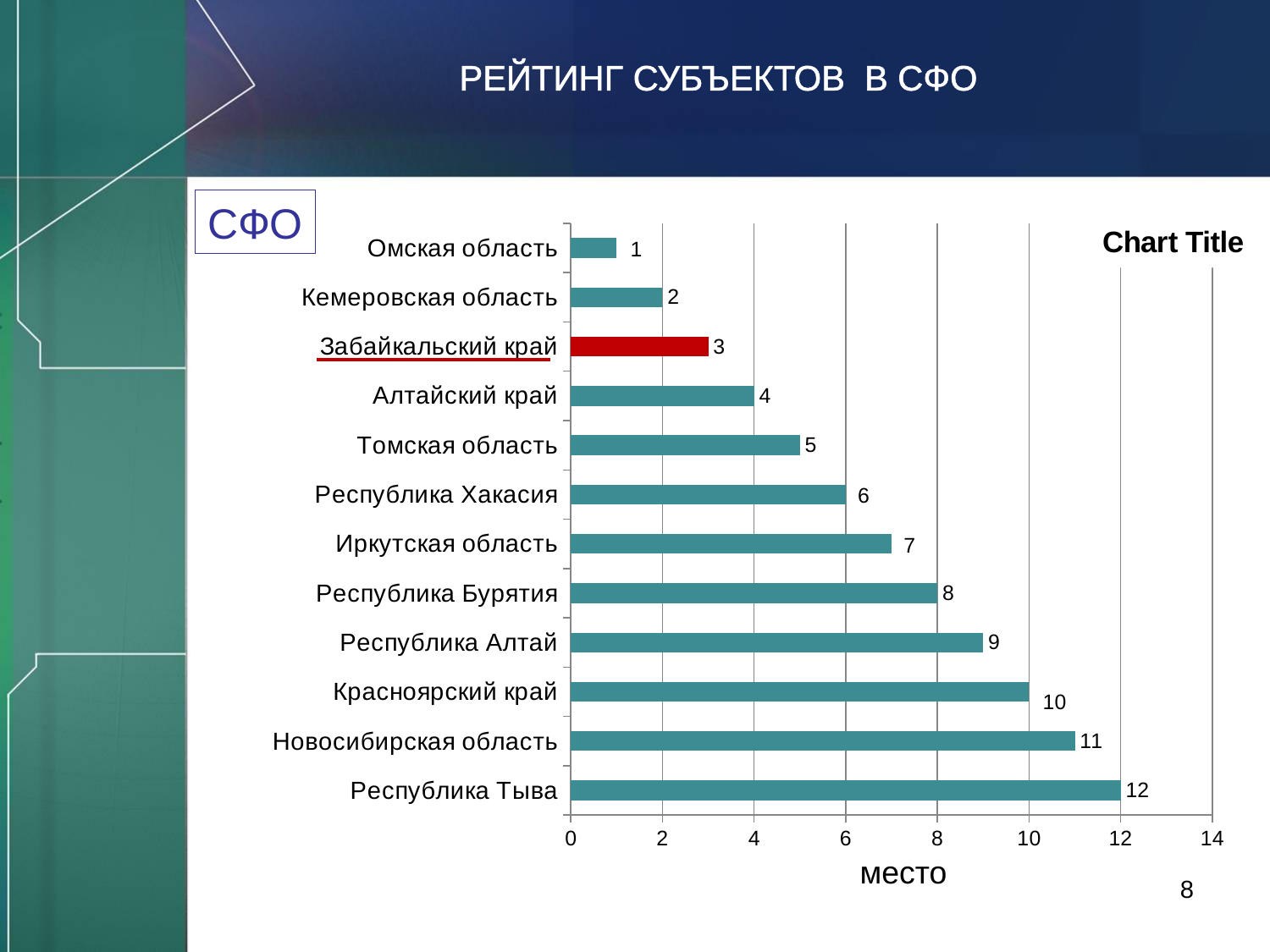

РЕЙТИНГ СУБЪЕКТОВ  В СФО
СФО

[unsupported chart]

место
8